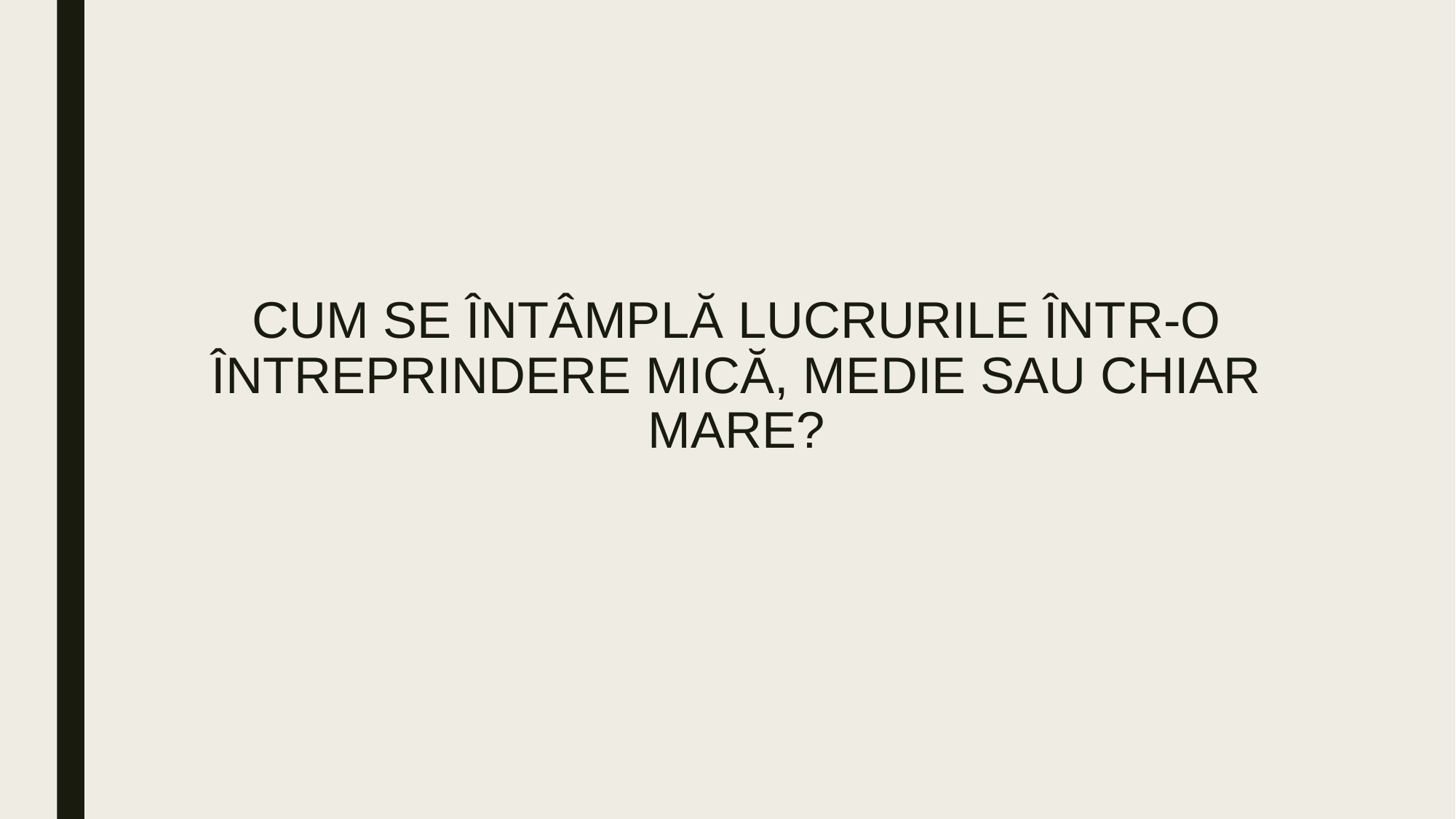

# CUM SE ÎNTÂMPLĂ LUCRURILE ÎNTR-O ÎNTREPRINDERE MICĂ, MEDIE SAU CHIAR MARE?